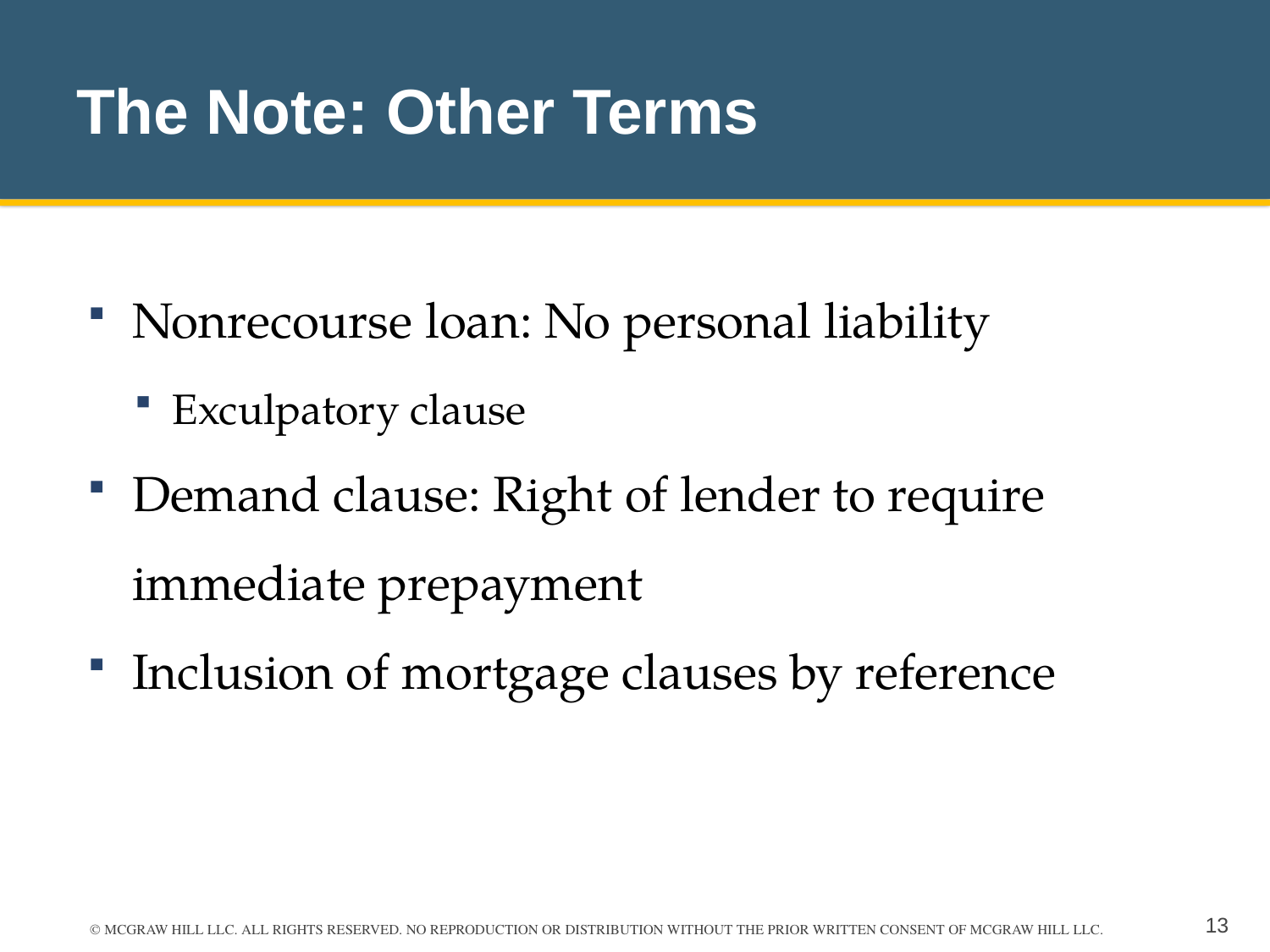

# The Note: Other Terms
Nonrecourse loan: No personal liability
Exculpatory clause
Demand clause: Right of lender to require immediate prepayment
Inclusion of mortgage clauses by reference
© MCGRAW HILL LLC. ALL RIGHTS RESERVED. NO REPRODUCTION OR DISTRIBUTION WITHOUT THE PRIOR WRITTEN CONSENT OF MCGRAW HILL LLC.
13